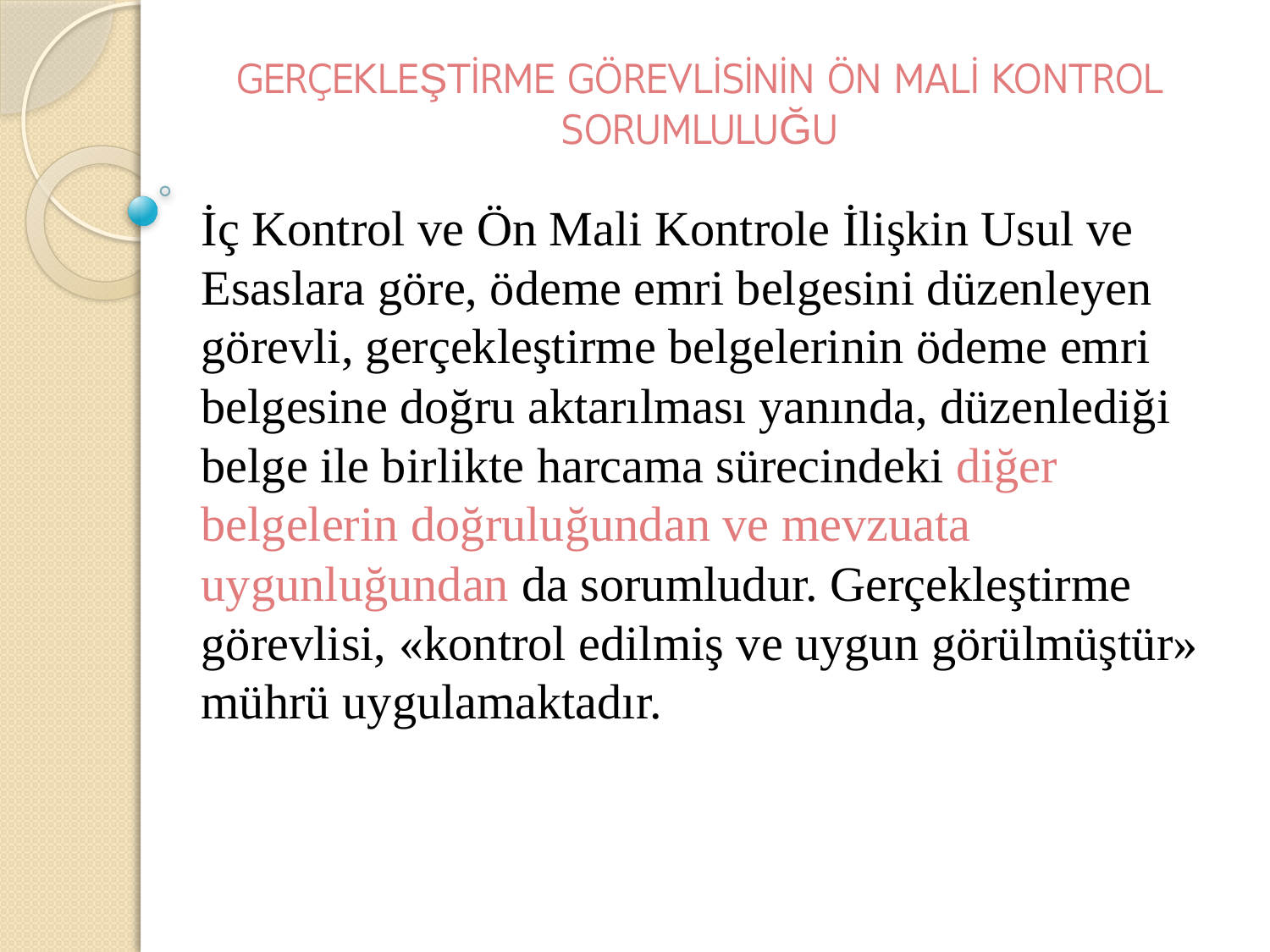

# GERÇEKLEŞTİRME GÖREVLİSİNİN ÖN MALİ KONTROL SORUMLULUĞU
İç Kontrol ve Ön Mali Kontrole İlişkin Usul ve Esaslara göre, ödeme emri belgesini düzenleyen görevli, gerçekleştirme belgelerinin ödeme emri belgesine doğru aktarılması yanında, düzenlediği belge ile birlikte harcama sürecindeki diğer belgelerin doğruluğundan ve mevzuata uygunluğundan da sorumludur. Gerçekleştirme görevlisi, «kontrol edilmiş ve uygun görülmüştür» mührü uygulamaktadır.